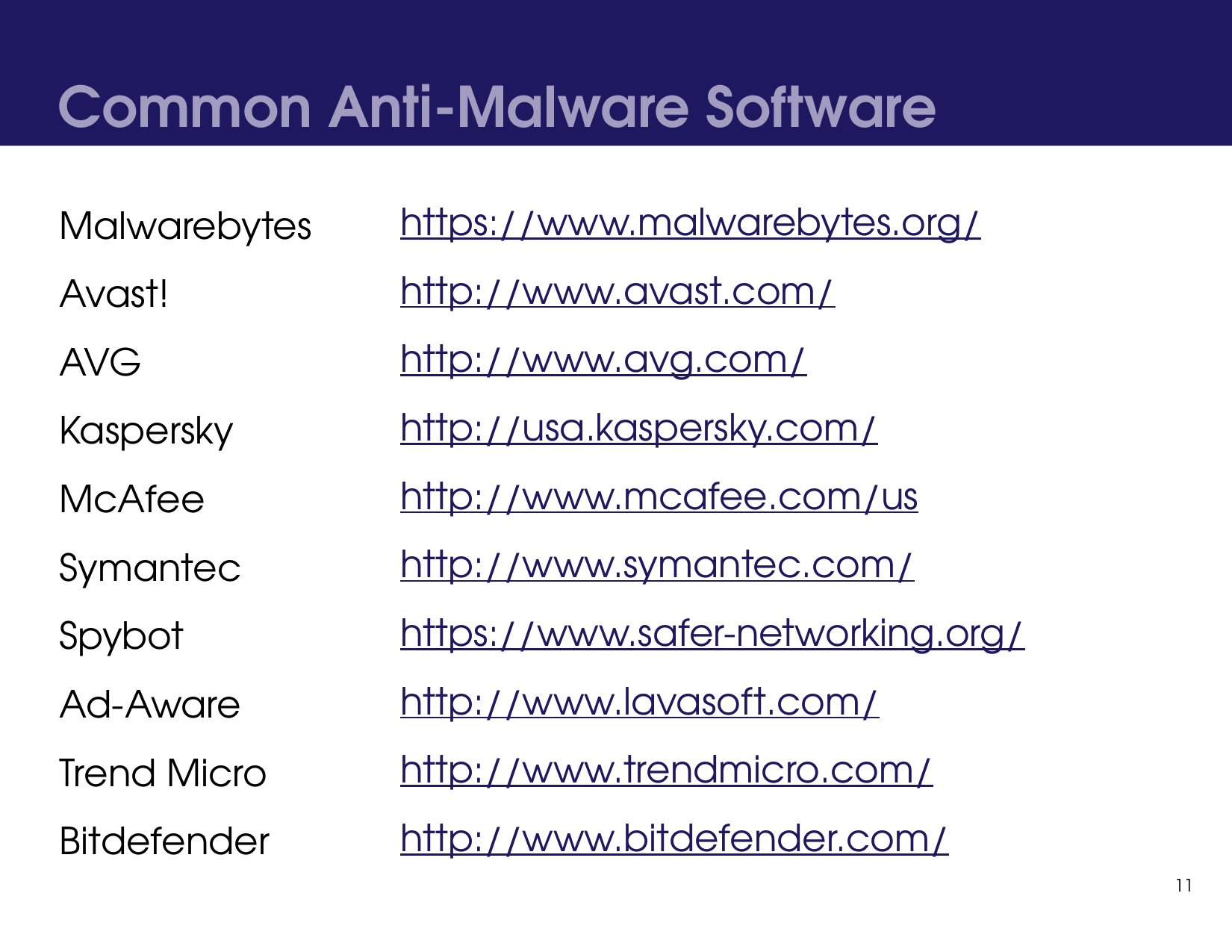

# Common Anti-Malware Software
https://www.malwarebytes.org/
http://www.avast.com/
http://www.avg.com/
http://usa.kaspersky.com/
http://www.mcafee.com/us
http://www.symantec.com/
https://www.safer-networking.org/
http://www.lavasoft.com/
http://www.trendmicro.com/
http://www.bitdefender.com/

Malwarebytes
Avast!
AVG
Kaspersky
McAfee
Symantec
Spybot
Ad-Aware
Trend Micro
Bitdefender
11